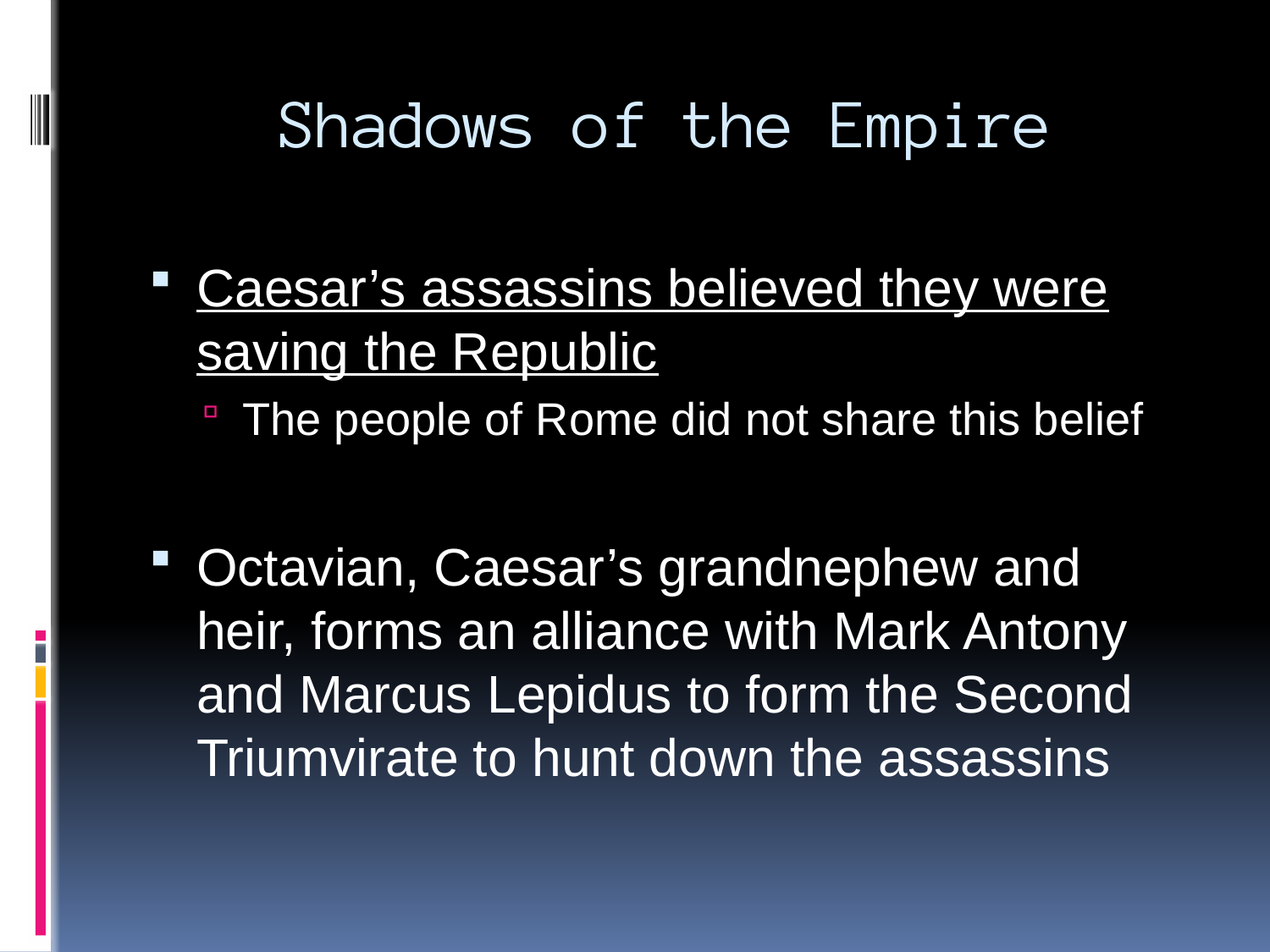

# Shadows of the Empire
Caesar’s assassins believed they were saving the Republic
The people of Rome did not share this belief

Octavian, Caesar’s grandnephew and heir, forms an alliance with Mark Antony and Marcus Lepidus to form the Second Triumvirate to hunt down the assassins